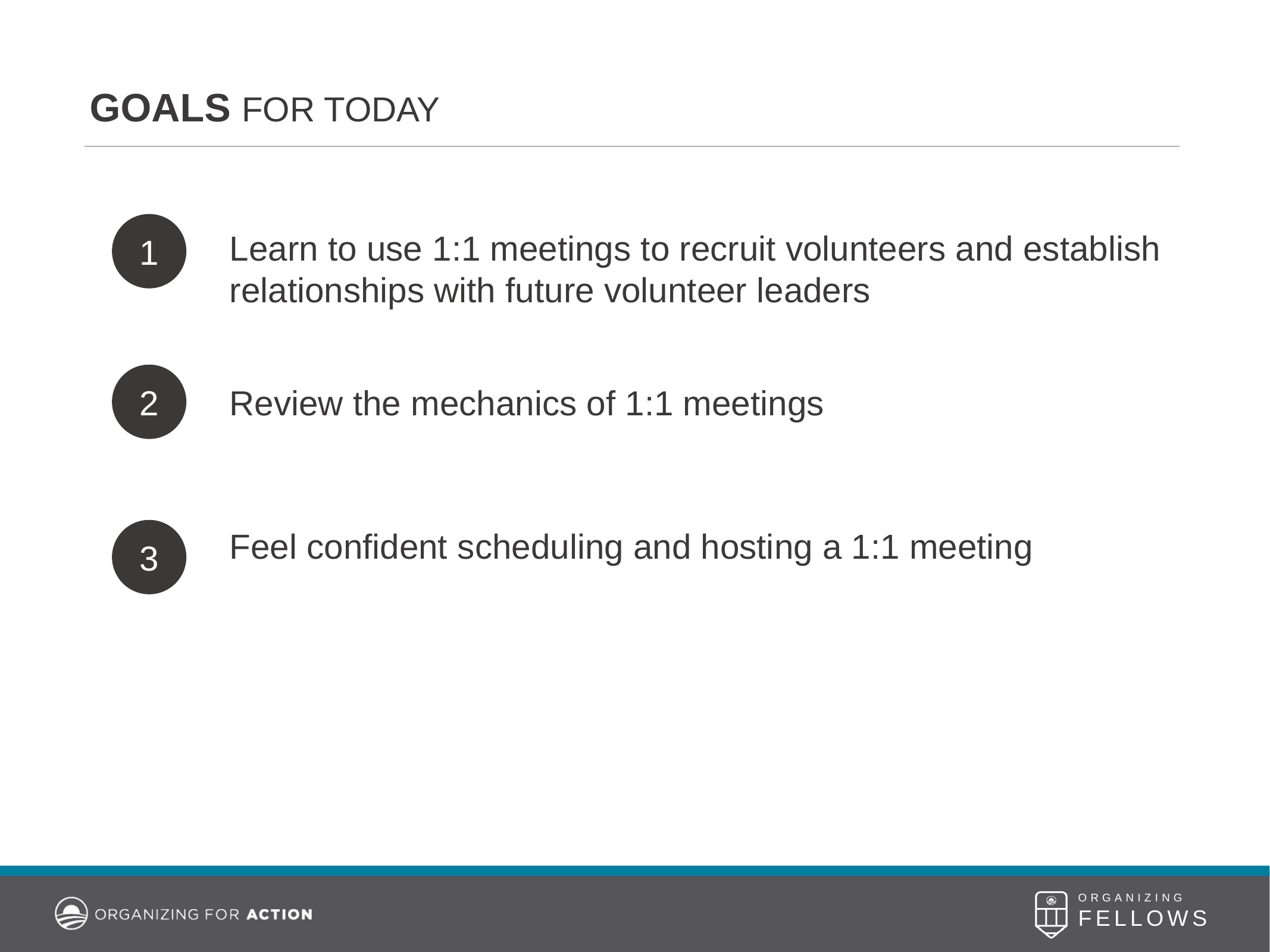

GOALS FOR TODAY
1
Learn to use 1:1 meetings to recruit volunteers and establish relationships with future volunteer leaders
2
Review the mechanics of 1:1 meetings
Feel confident scheduling and hosting a 1:1 meeting
3